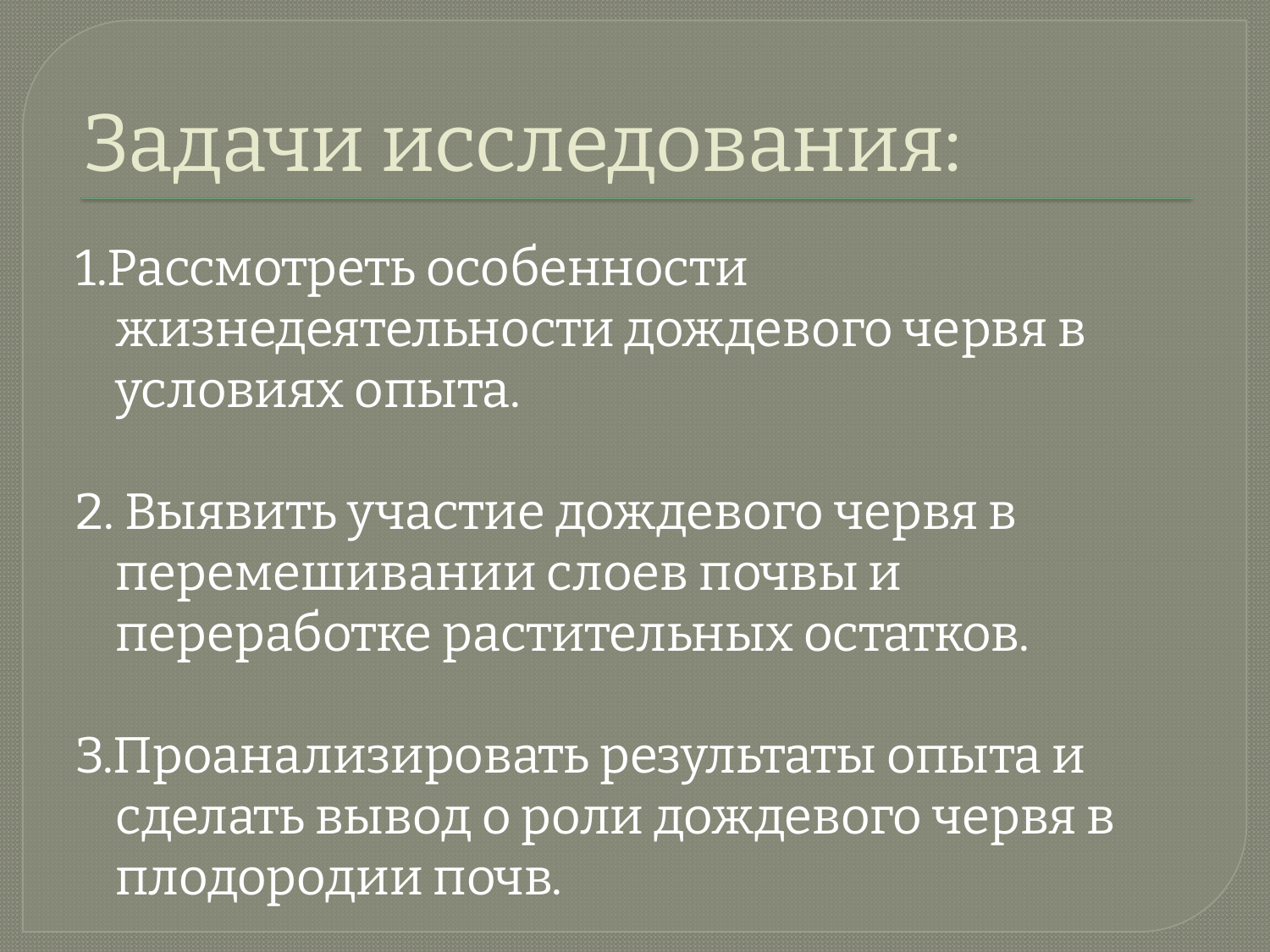

# Задачи исследования:
1.Рассмотреть особенности жизнедеятельности дождевого червя в условиях опыта.

2. Выявить участие дождевого червя в перемешивании слоев почвы и переработке растительных остатков.

3.Проанализировать результаты опыта и сделать вывод о роли дождевого червя в плодородии почв.